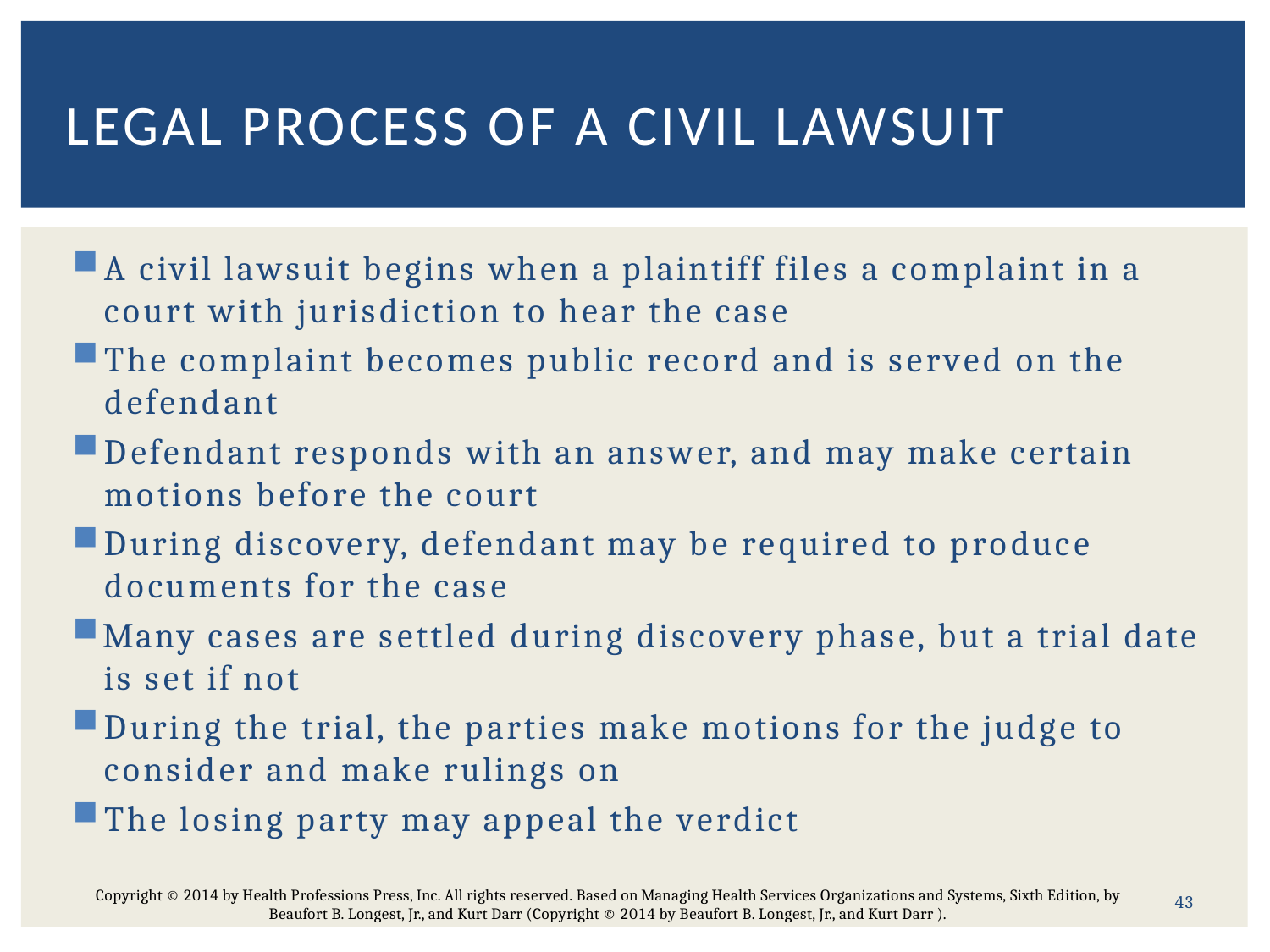

# Legal Process of a Civil Lawsuit
A civil lawsuit begins when a plaintiff files a complaint in a court with jurisdiction to hear the case
The complaint becomes public record and is served on the defendant
Defendant responds with an answer, and may make certain motions before the court
During discovery, defendant may be required to produce documents for the case
Many cases are settled during discovery phase, but a trial date is set if not
During the trial, the parties make motions for the judge to consider and make rulings on
The losing party may appeal the verdict
43